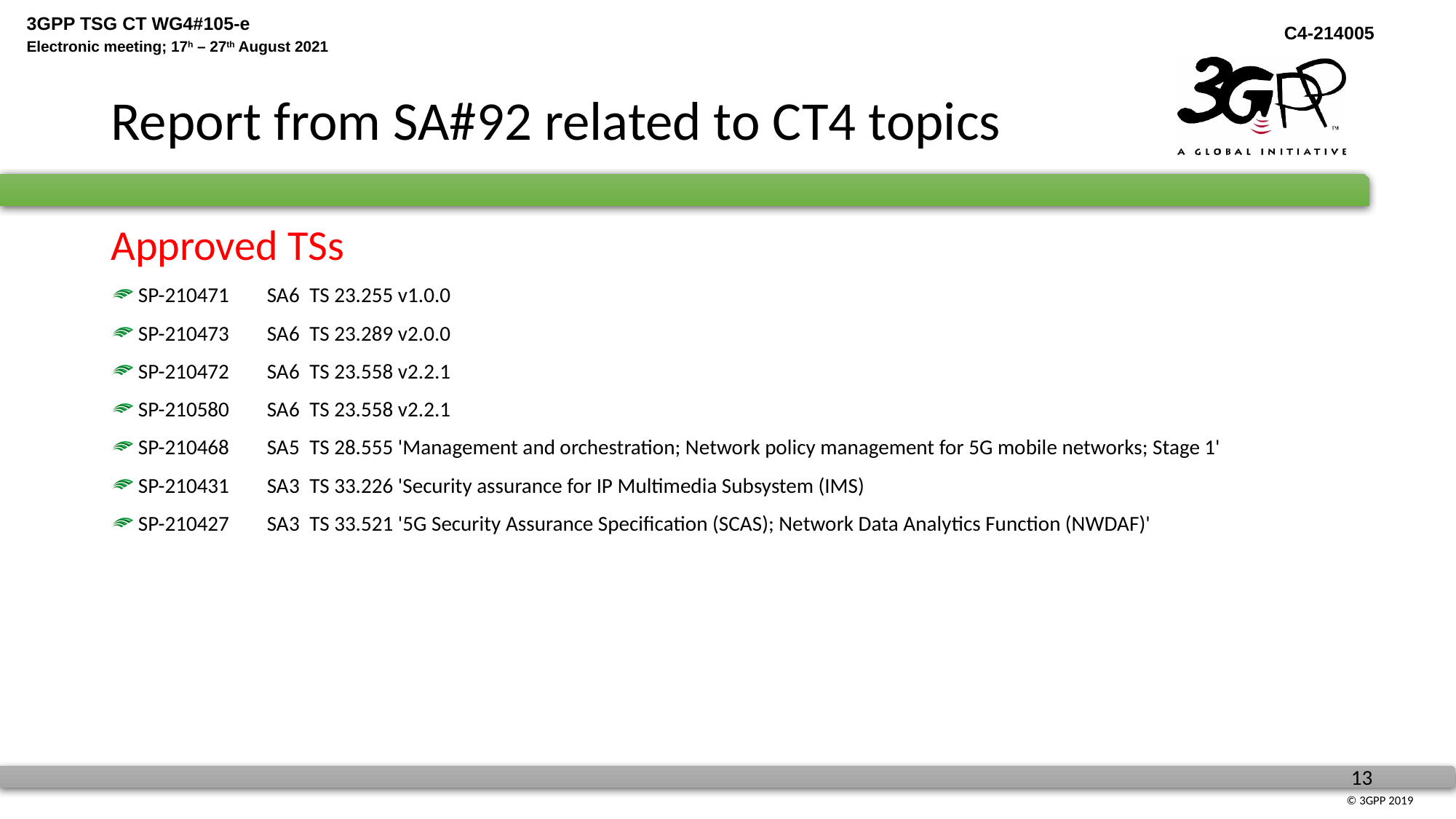

# Report from SA#92 related to CT4 topics
Approved TSs
SP-210471	SA6	TS 23.255 v1.0.0
SP-210473	SA6	TS 23.289 v2.0.0
SP-210472	SA6	TS 23.558 v2.2.1
SP-210580	SA6	TS 23.558 v2.2.1
SP-210468	SA5	TS 28.555 'Management and orchestration; Network policy management for 5G mobile networks; Stage 1'
SP-210431	SA3	TS 33.226 'Security assurance for IP Multimedia Subsystem (IMS)
SP-210427	SA3	TS 33.521 '5G Security Assurance Specification (SCAS); Network Data Analytics Function (NWDAF)'